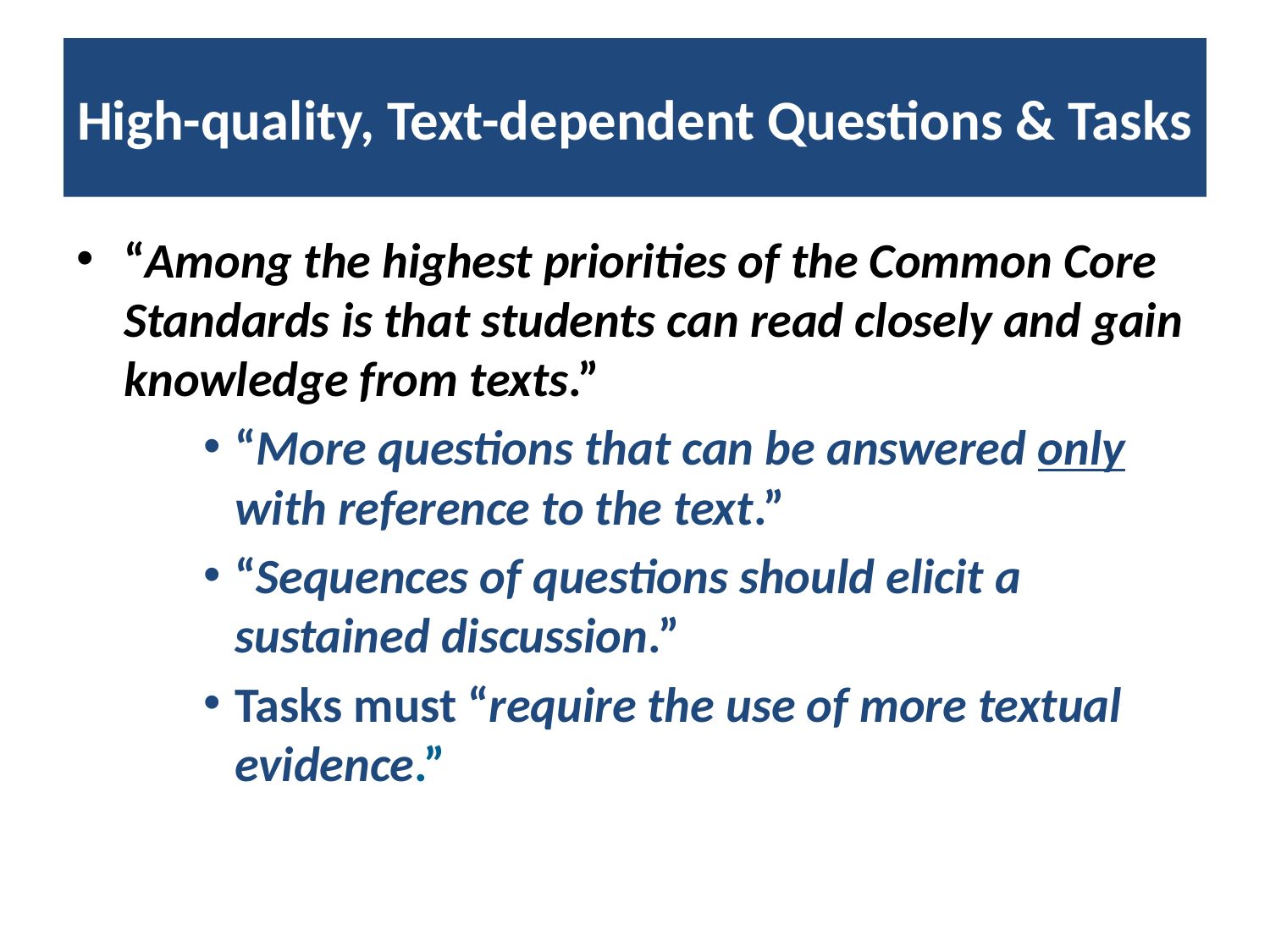

High-quality, Text-dependent Questions & Tasks
“Among the highest priorities of the Common Core Standards is that students can read closely and gain knowledge from texts.”
“More questions that can be answered only with reference to the text.”
“Sequences of questions should elicit a sustained discussion.”
Tasks must “require the use of more textual evidence.”